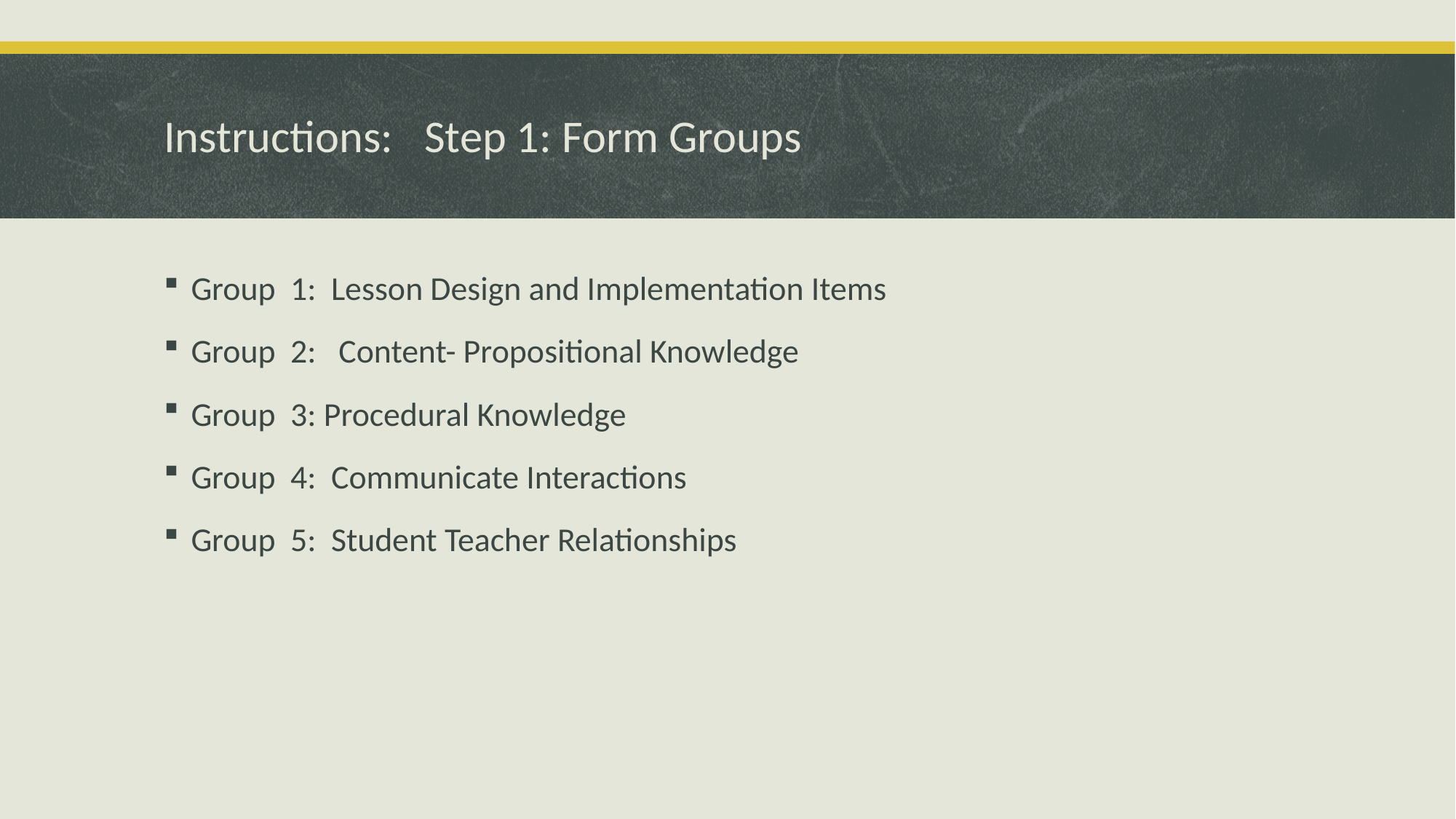

# Instructions:   Step 1: Form Groups
Group  1:  Lesson Design and Implementation Items
Group  2:   Content- Propositional Knowledge
Group  3: Procedural Knowledge
Group  4:  Communicate Interactions
Group  5:  Student Teacher Relationships